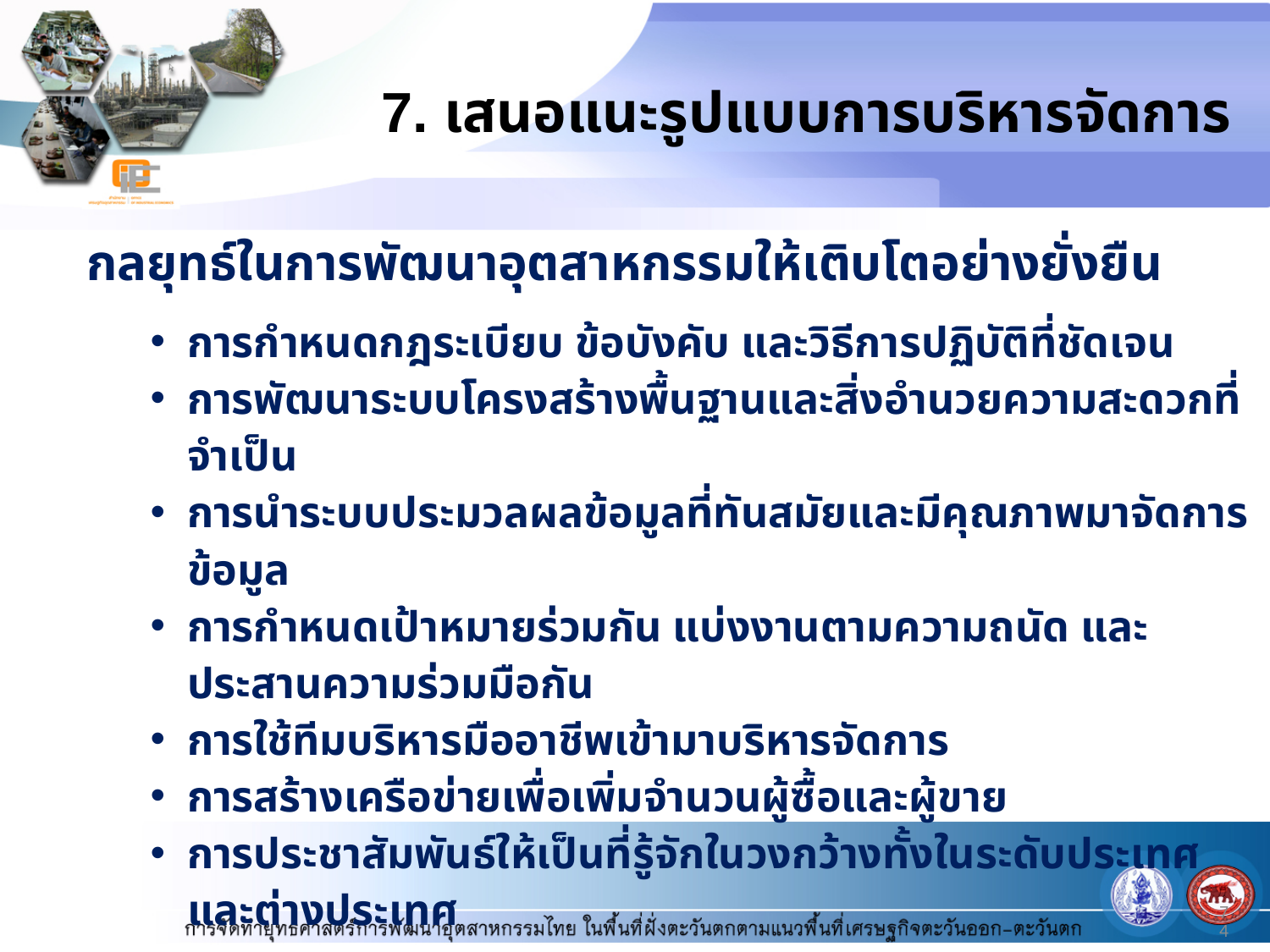

7. เสนอแนะรูปแบบการบริหารจัดการ
กลยุทธ์ในการพัฒนาอุตสาหกรรมให้เติบโตอย่างยั่งยืน

การกำหนดกฎระเบียบ ข้อบังคับ และวิธีการปฏิบัติที่ชัดเจน
การพัฒนาระบบโครงสร้างพื้นฐานและสิ่งอำนวยความสะดวกที่จำเป็น
การนำระบบประมวลผลข้อมูลที่ทันสมัยและมีคุณภาพมาจัดการข้อมูล
การกำหนดเป้าหมายร่วมกัน แบ่งงานตามความถนัด และประสานความร่วมมือกัน
การใช้ทีมบริหารมืออาชีพเข้ามาบริหารจัดการ
การสร้างเครือข่ายเพื่อเพิ่มจำนวนผู้ซื้อและผู้ขาย
การประชาสัมพันธ์ให้เป็นที่รู้จักในวงกว้างทั้งในระดับประเทศและต่างประเทศ
74